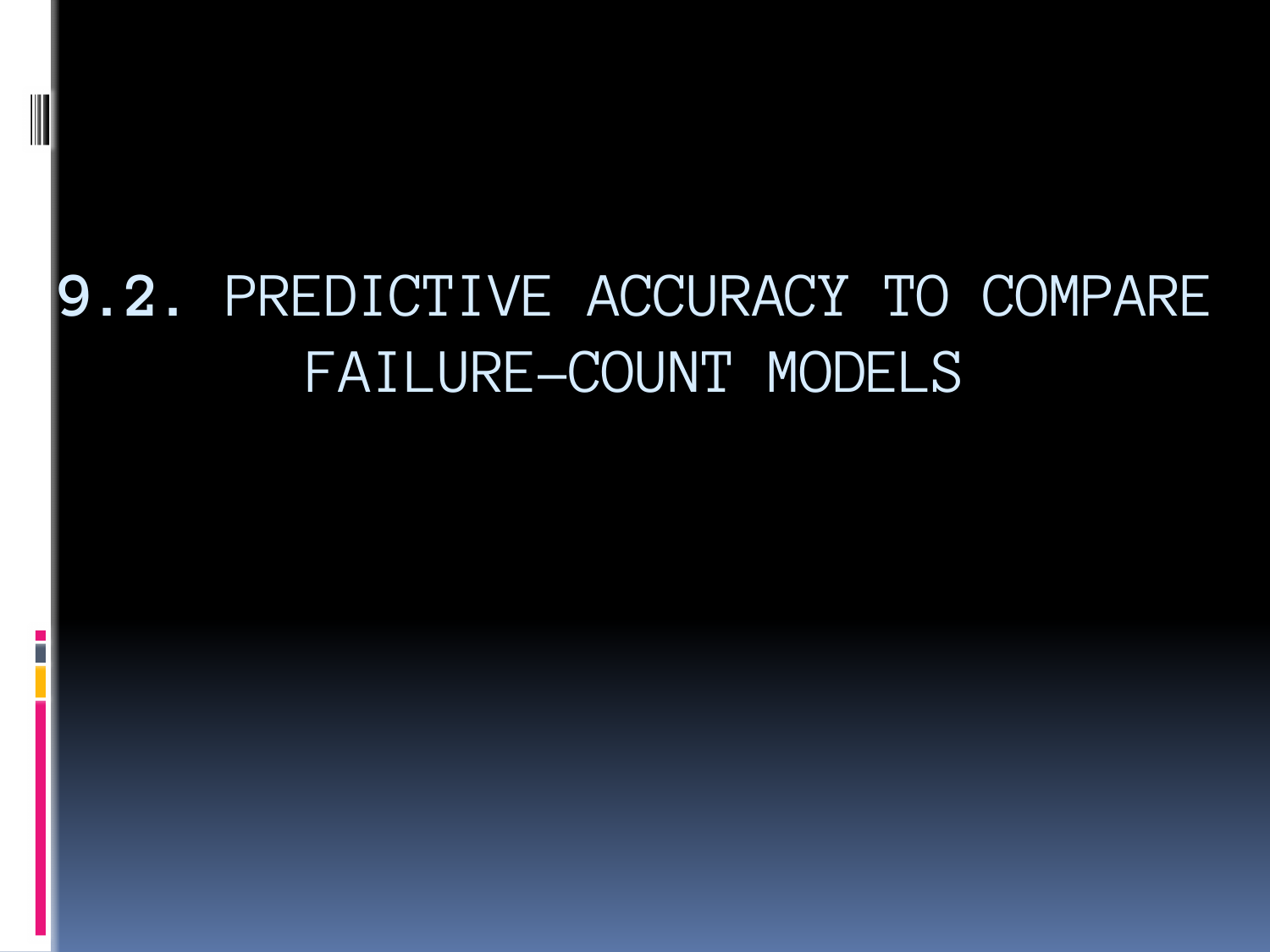

# 9.2. Predictive Accuracy to Compare Failure-Count Models